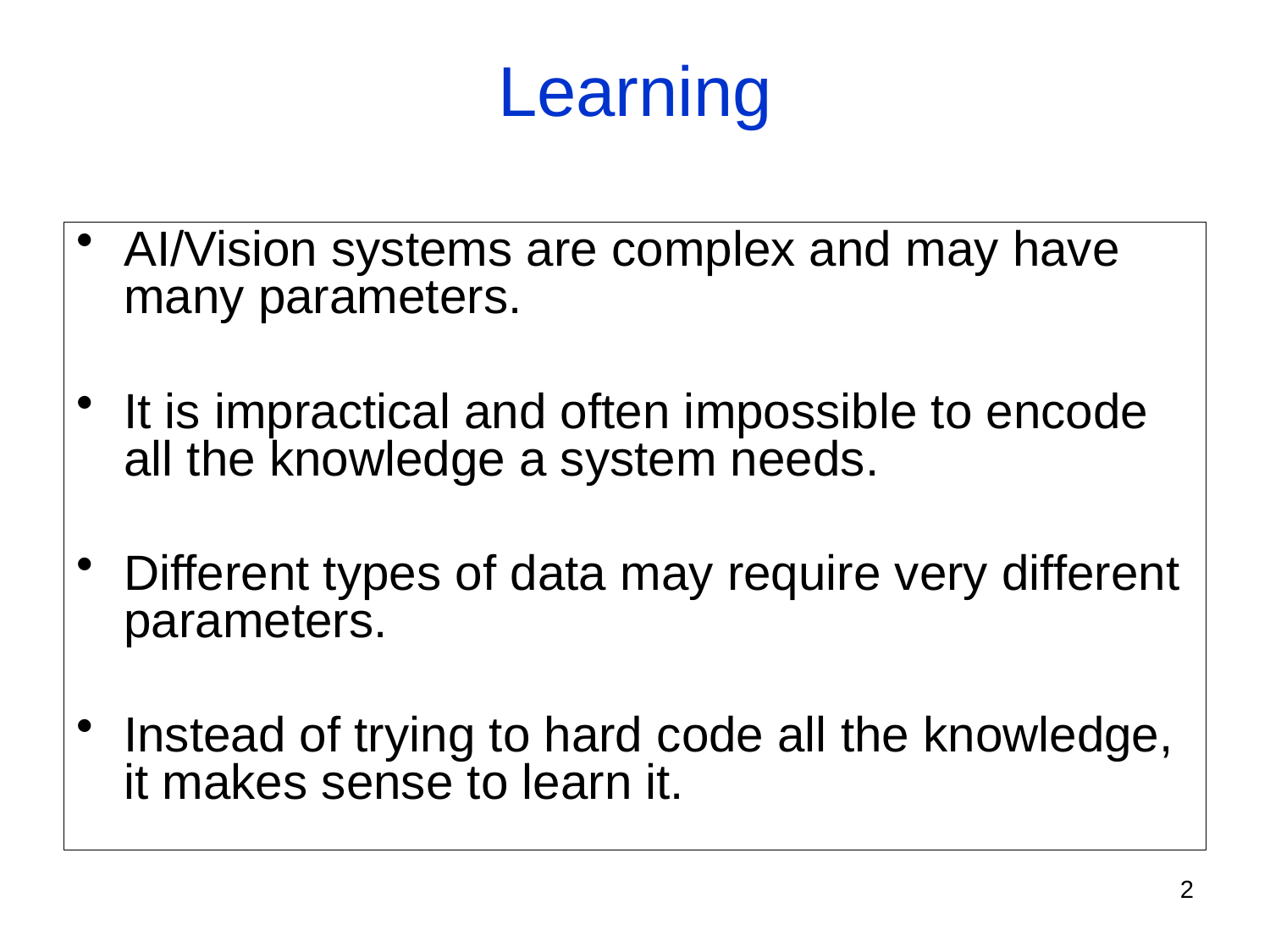

# Learning
AI/Vision systems are complex and may have many parameters.

It is impractical and often impossible to encode all the knowledge a system needs.

Different types of data may require very different parameters.

Instead of trying to hard code all the knowledge, it makes sense to learn it.
2